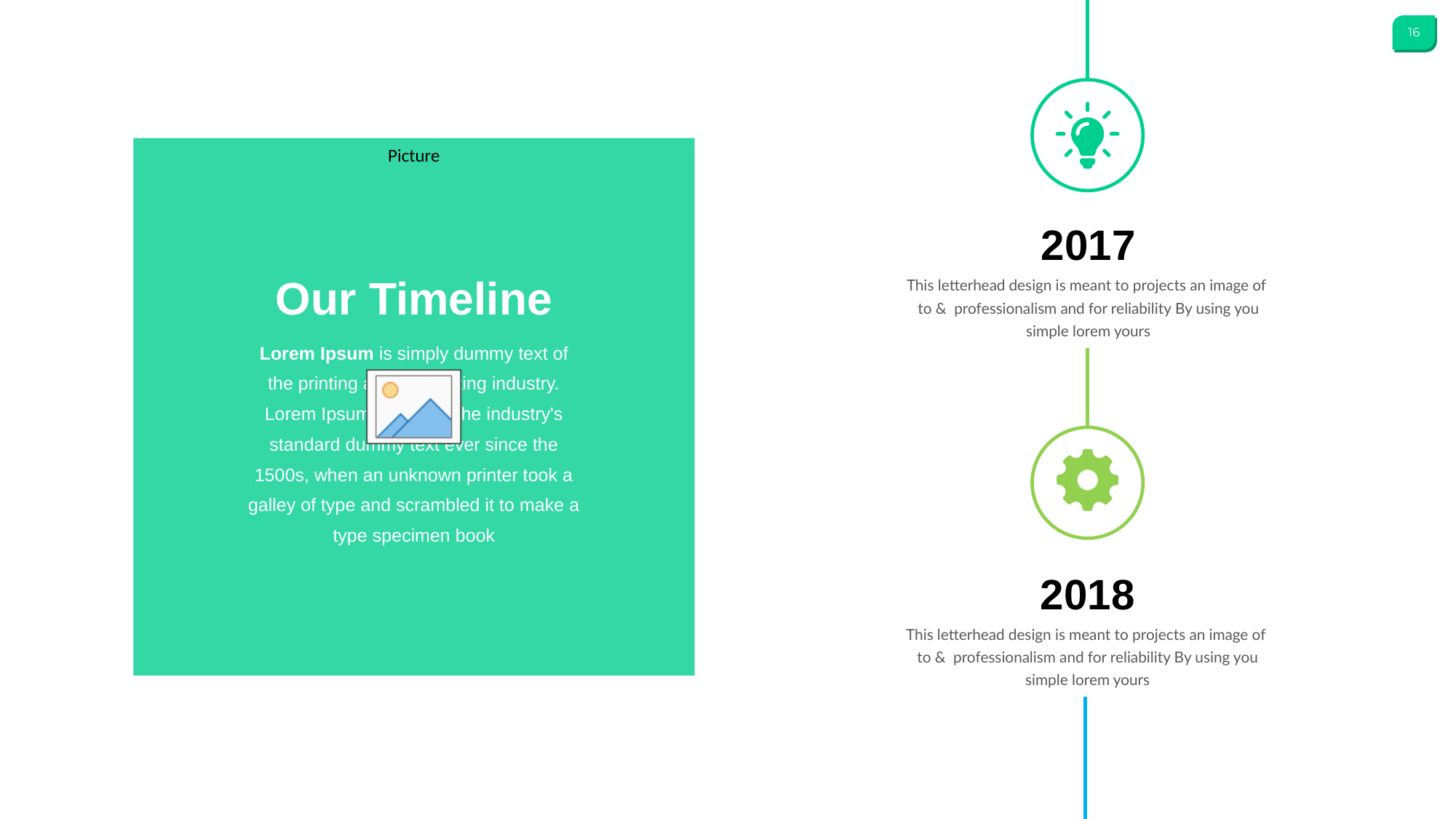

2017
This letterhead design is meant to projects an image of  to &  professionalism and for reliability By using you simple lorem yours

2018
This letterhead design is meant to projects an image of  to &  professionalism and for reliability By using you simple lorem yours

Our Timeline
Lorem Ipsum is simply dummy text of the printing and typesetting industry. Lorem Ipsum has been the industry's standard dummy text ever since the 1500s, when an unknown printer took a galley of type and scrambled it to make a type specimen book